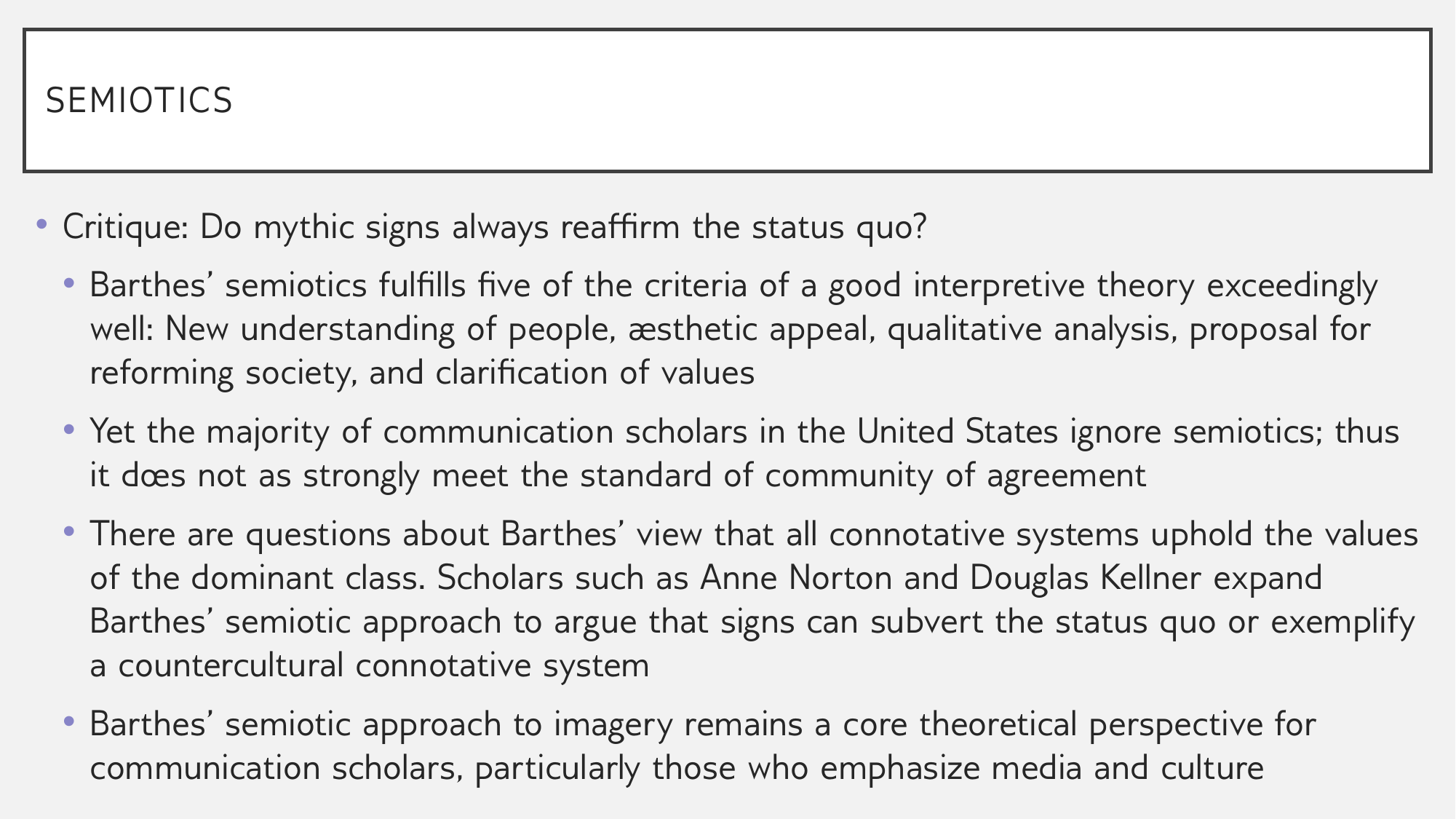

# Semiotics
Critique: Do mythic signs always reaffirm the status quo?
Barthes’ semiotics fulfills five of the criteria of a good interpretive theory exceedingly well: New understanding of people, aesthetic appeal, qualitative analysis, proposal for reforming society, and clarification of values
Yet the majority of communication scholars in the United States ignore semiotics; thus it does not as strongly meet the standard of community of agreement
There are questions about Barthes’ view that all connotative systems uphold the values of the dominant class. Scholars such as Anne Norton and Douglas Kellner expand Barthes’ semiotic approach to argue that signs can subvert the status quo or exemplify a countercultural connotative system
Barthes’ semiotic approach to imagery remains a core theoretical perspective for communication scholars, particularly those who emphasize media and culture